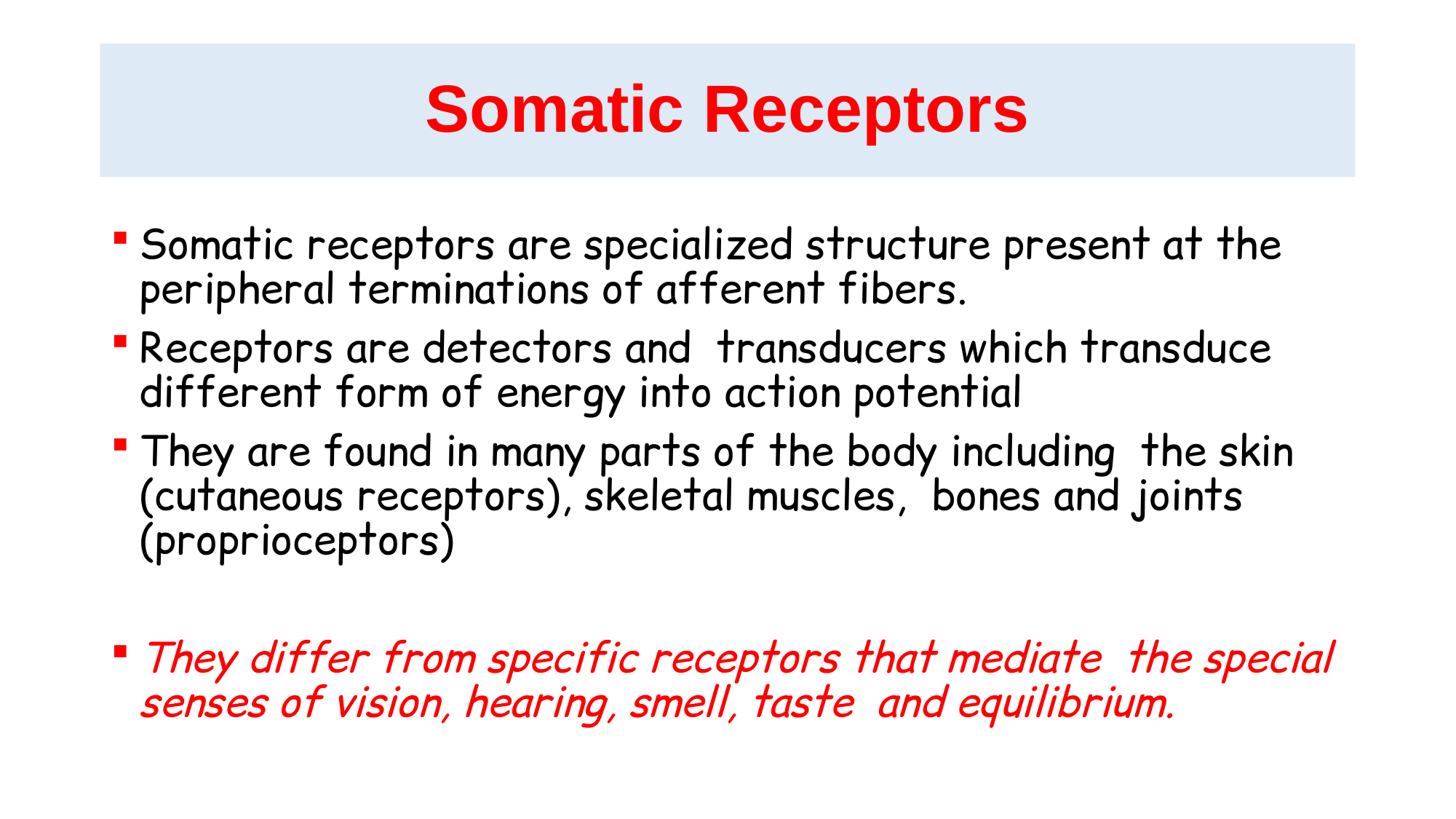

# Somatic Receptors
Somatic receptors are specialized structure present at the peripheral terminations of afferent fibers.
Receptors are detectors and  transducers which transduce different form of energy into action potential
They are found in many parts of the body including  the skin (cutaneous receptors), skeletal muscles,  bones and joints (proprioceptors)

They differ from specific receptors that mediate  the special senses of vision, hearing, smell, taste  and equilibrium.